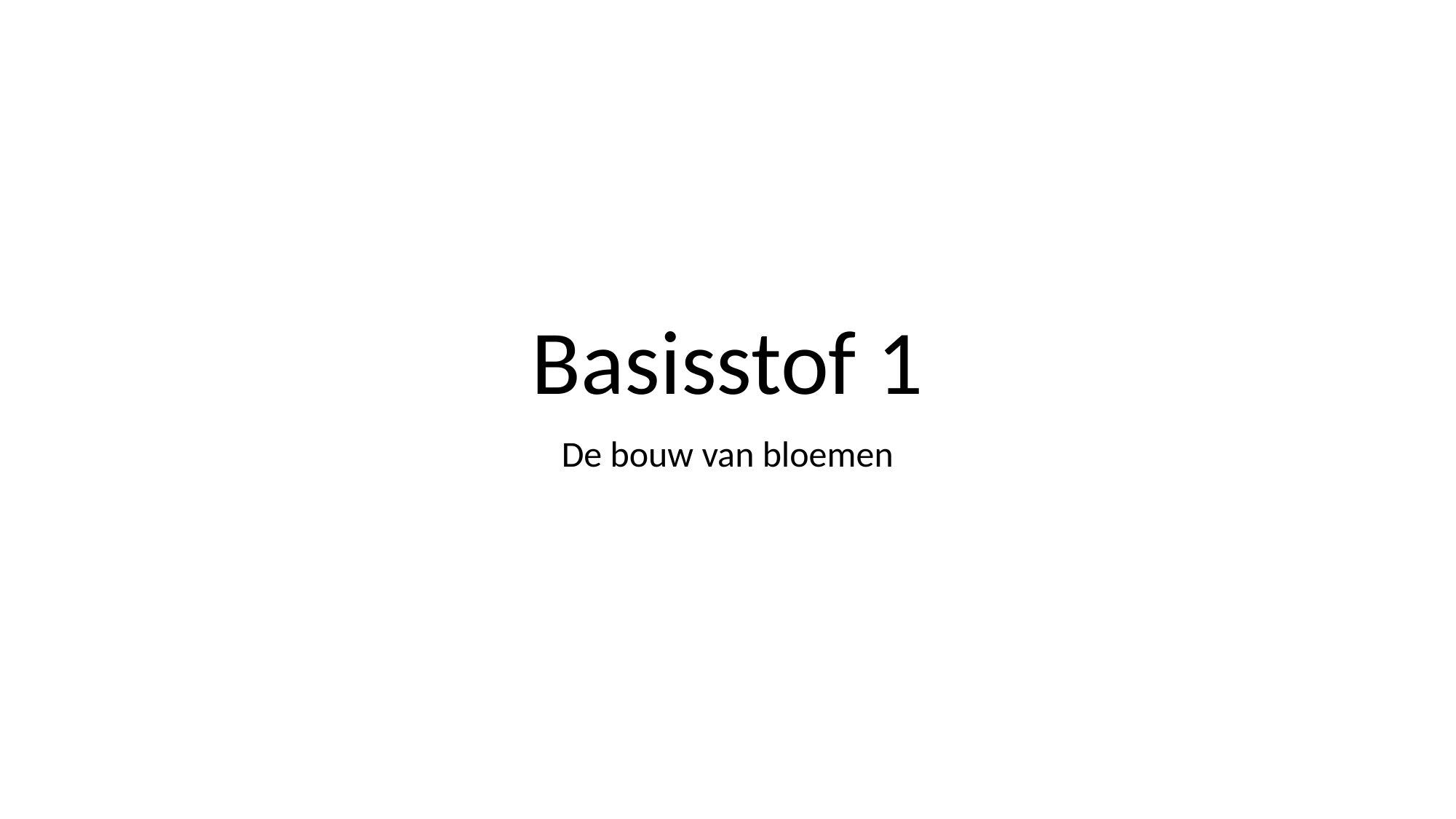

# Basisstof 1
De bouw van bloemen